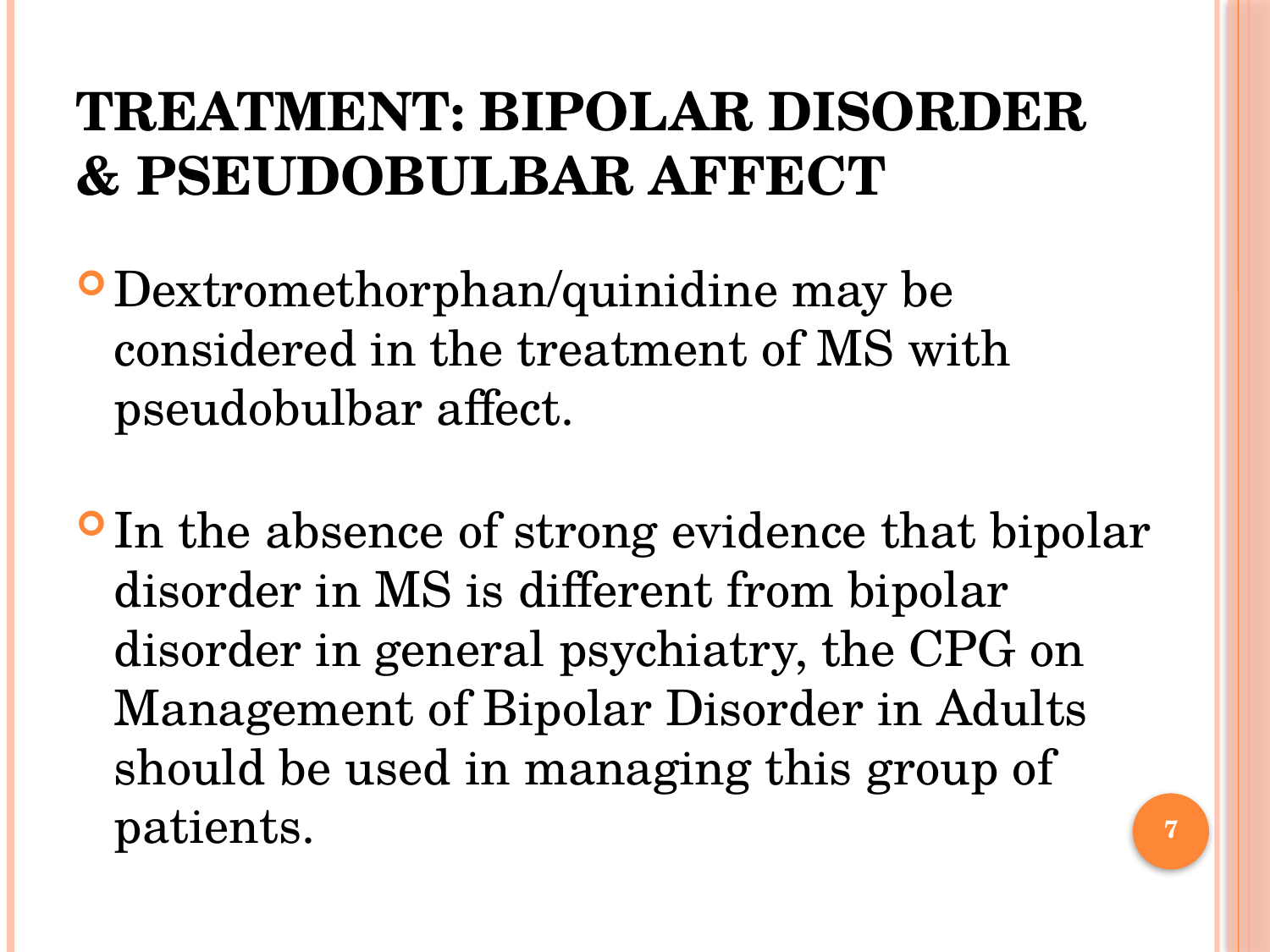

# Treatment: Bipolar Disorder & Pseudobulbar Affect
Dextromethorphan/quinidine may be considered in the treatment of MS with pseudobulbar affect.

In the absence of strong evidence that bipolar disorder in MS is different from bipolar disorder in general psychiatry, the CPG on Management of Bipolar Disorder in Adults should be used in managing this group of patients.
7